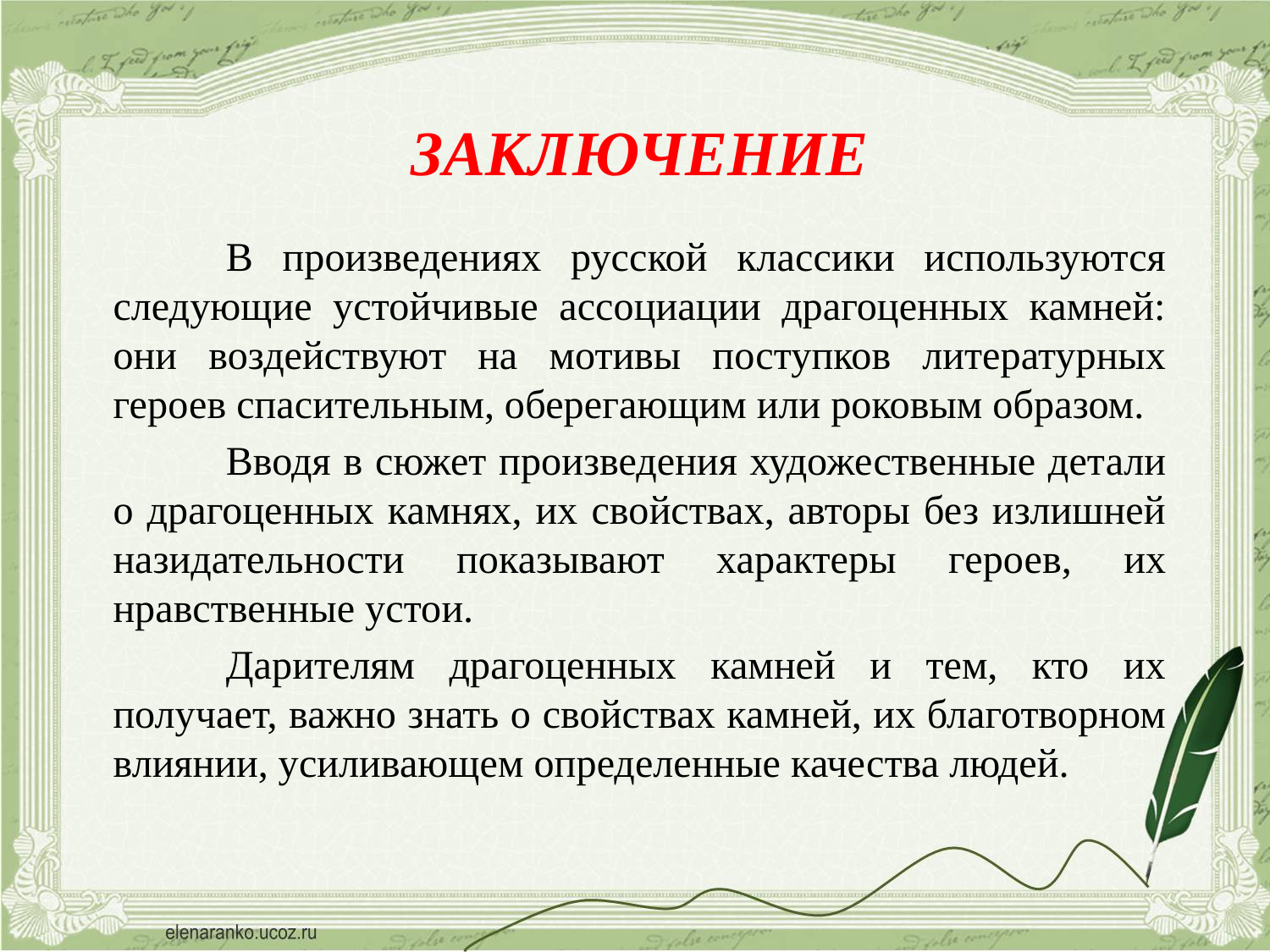

# заключение
	В произведениях русской классики используются следующие устойчивые ассоциации драгоценных камней: они воздействуют на мотивы поступков литературных героев спасительным, оберегающим или роковым образом.
	Вводя в сюжет произведения художественные детали о драгоценных камнях, их свойствах, авторы без излишней назидательности показывают характеры героев, их нравственные устои.
	Дарителям драгоценных камней и тем, кто их получает, важно знать о свойствах камней, их благотворном влиянии, усиливающем определенные качества людей.